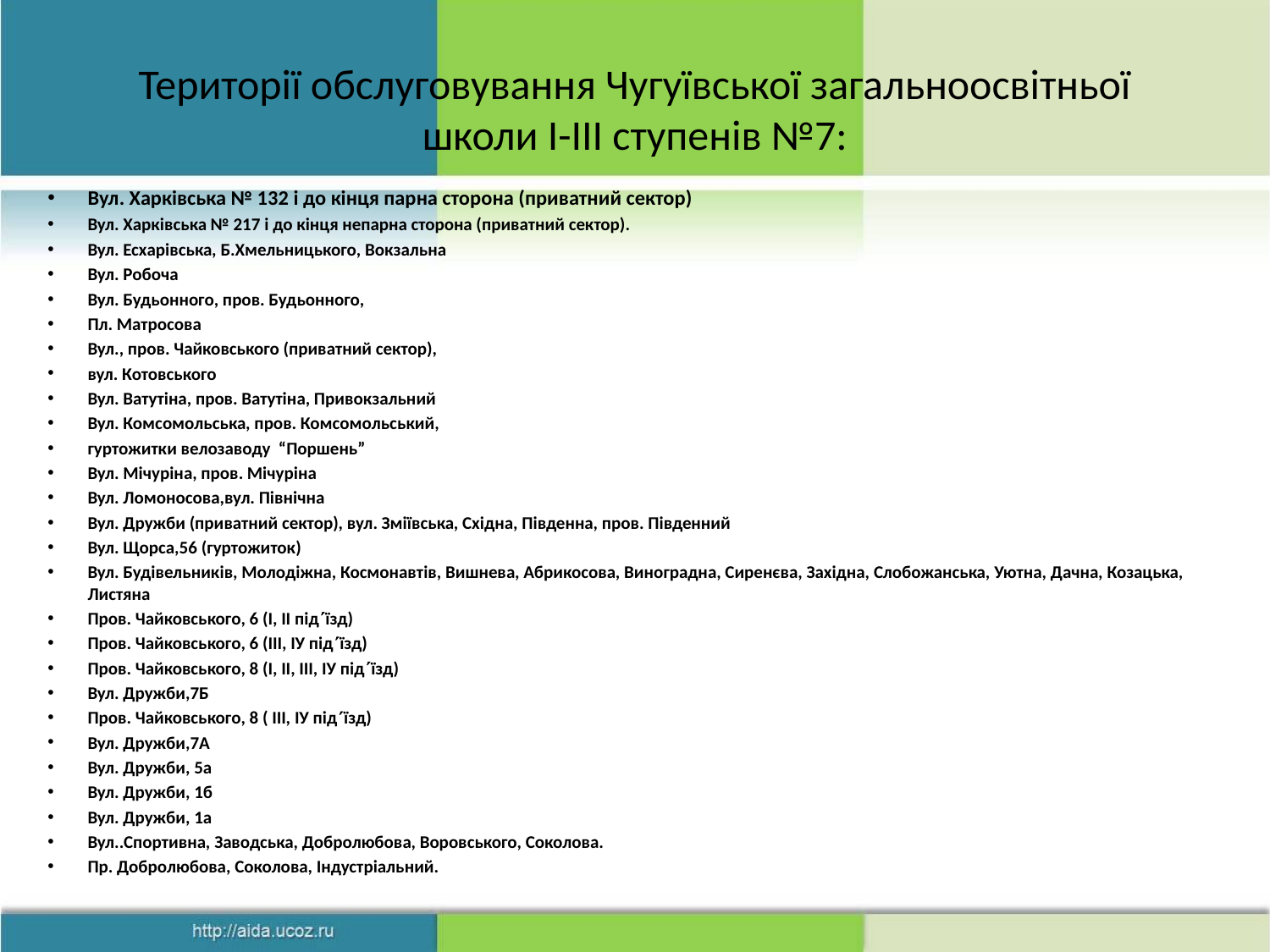

# Території обслуговування Чугуївської загальноосвітньої школи І-ІІІ ступенів №7:
Вул. Харківська № 132 і до кінця парна сторона (приватний сектор)
Вул. Харківська № 217 і до кінця непарна сторона (приватний сектор).
Вул. Есхарівська, Б.Хмельницького, Вокзальна
Вул. Робоча
Вул. Будьонного, пров. Будьонного,
Пл. Матросова
Вул., пров. Чайковського (приватний сектор),
вул. Котовського
Вул. Ватутіна, пров. Ватутіна, Привокзальний
Вул. Комсомольська, пров. Комсомольський,
гуртожитки велозаводу  “Поршень”
Вул. Мічуріна, пров. Мічуріна
Вул. Ломоносова,вул. Північна
Вул. Дружби (приватний сектор), вул. Зміївська, Східна, Південна, пров. Південний
Вул. Щорса,56 (гуртожиток)
Вул. Будівельників, Молодіжна, Космонавтів, Вишнева, Абрикосова, Виноградна, Сиренєва, Західна, Слобожанська, Уютна, Дачна, Козацька, Листяна
Пров. Чайковського, 6 (І, ІІ під′їзд)
Пров. Чайковського, 6 (ІІІ, ІУ під′їзд)
Пров. Чайковського, 8 (І, ІІ, ІІІ, ІУ під′їзд)
Вул. Дружби,7Б
Пров. Чайковського, 8 ( ІІІ, ІУ під′їзд)
Вул. Дружби,7А
Вул. Дружби, 5а
Вул. Дружби, 1б
Вул. Дружби, 1а
Вул..Спортивна, Заводська, Добролюбова, Воровського, Соколова.
Пр. Добролюбова, Соколова, Індустріальний.